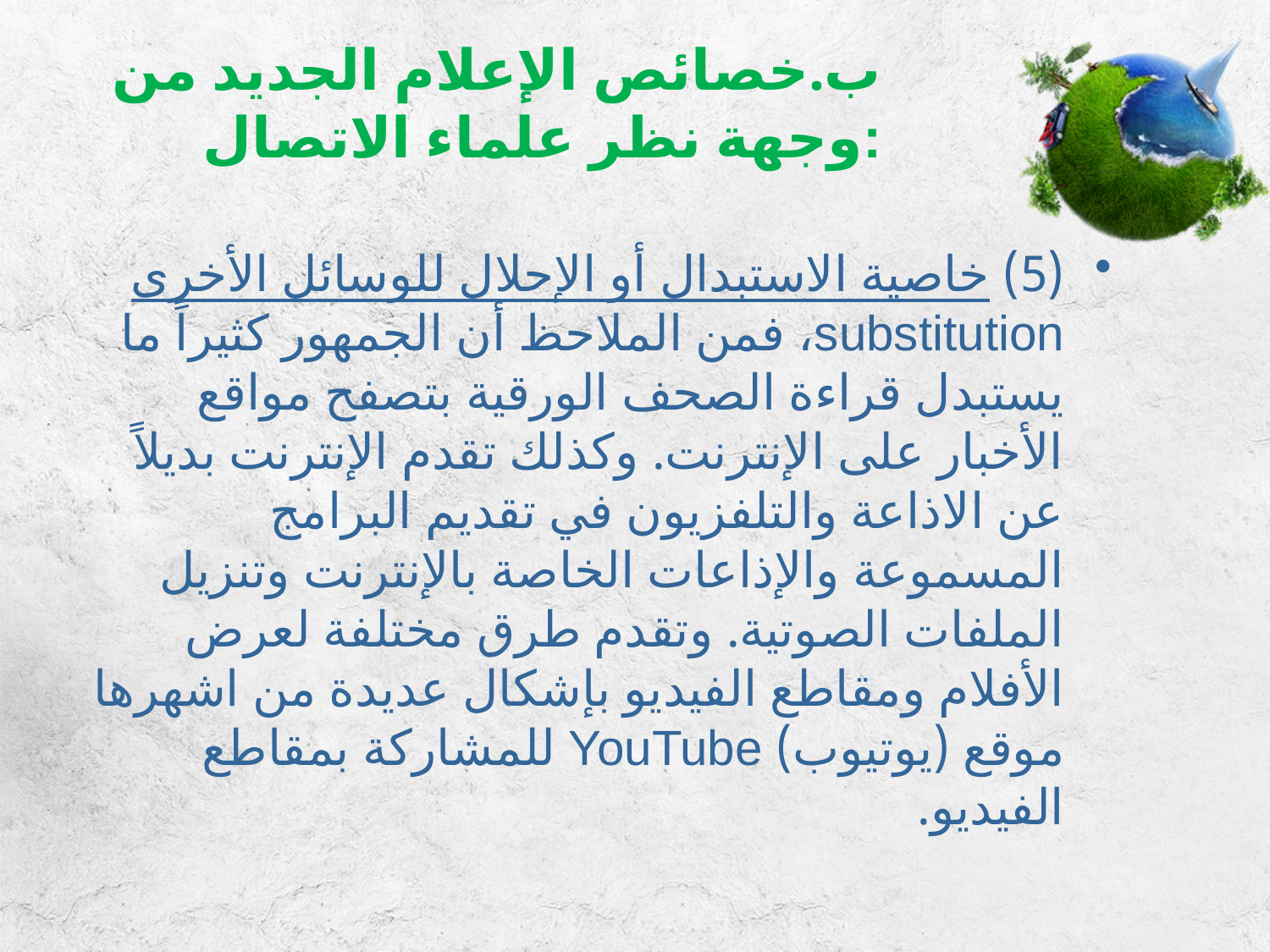

# ب.خصائص الإعلام الجديد من وجهة نظر علماء الاتصال:
(5) خاصية الاستبدال أو الإحلال للوسائل الأخرى substitution، فمن الملاحظ أن الجمهور كثيراً ما يستبدل قراءة الصحف الورقية بتصفح مواقع الأخبار على الإنترنت. وكذلك تقدم الإنترنت بديلاً عن الاذاعة والتلفزيون في تقديم البرامج المسموعة والإذاعات الخاصة بالإنترنت وتنزيل الملفات الصوتية. وتقدم طرق مختلفة لعرض الأفلام ومقاطع الفيديو بإشكال عديدة من اشهرها موقع (يوتيوب) YouTube للمشاركة بمقاطع الفيديو.